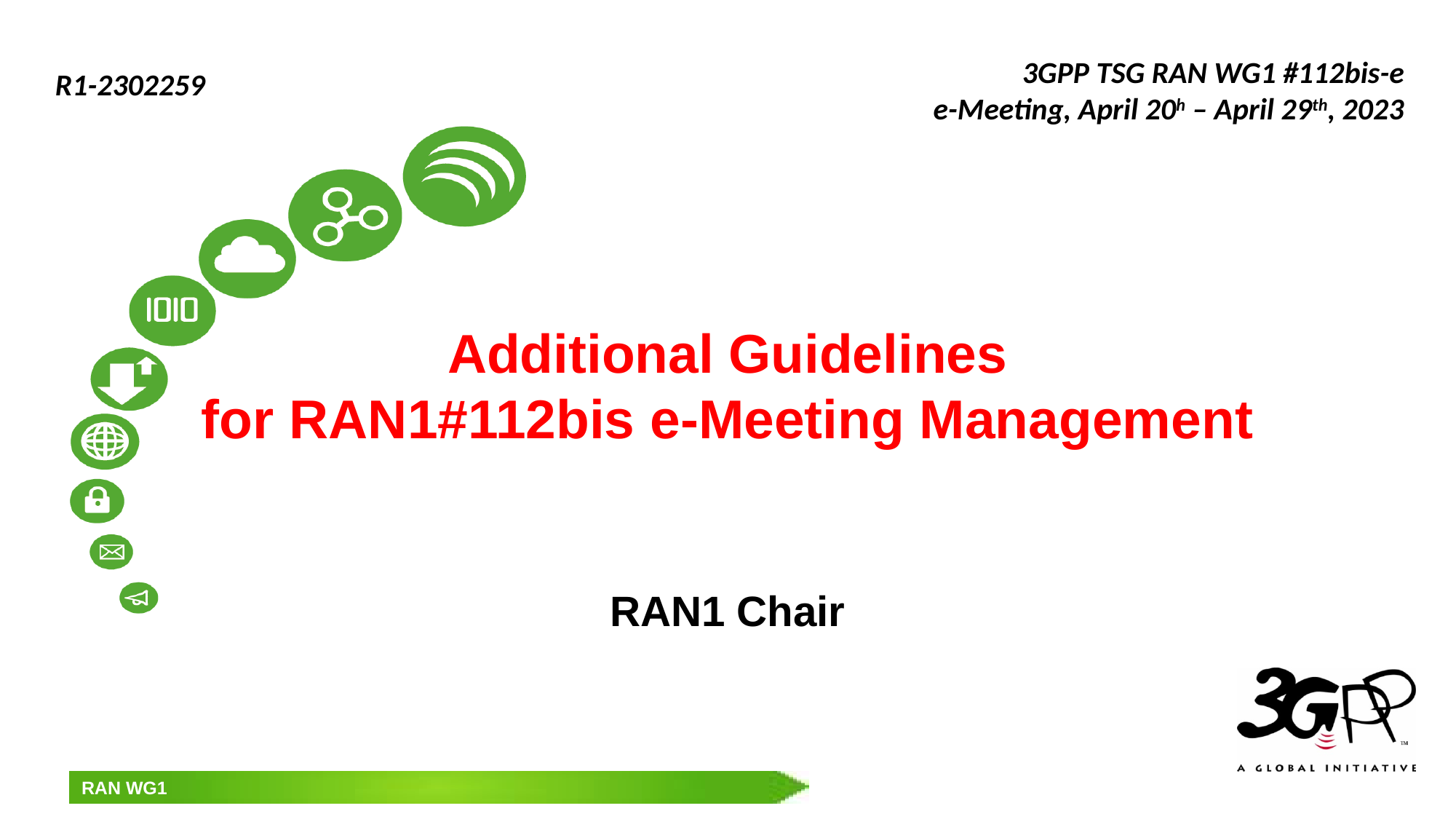

3GPP TSG RAN WG1 #112bis-e
e-Meeting, April 20h – April 29th, 2023
R1-2302259
# Additional Guidelines for RAN1#112bis e-Meeting Management
RAN1 Chair